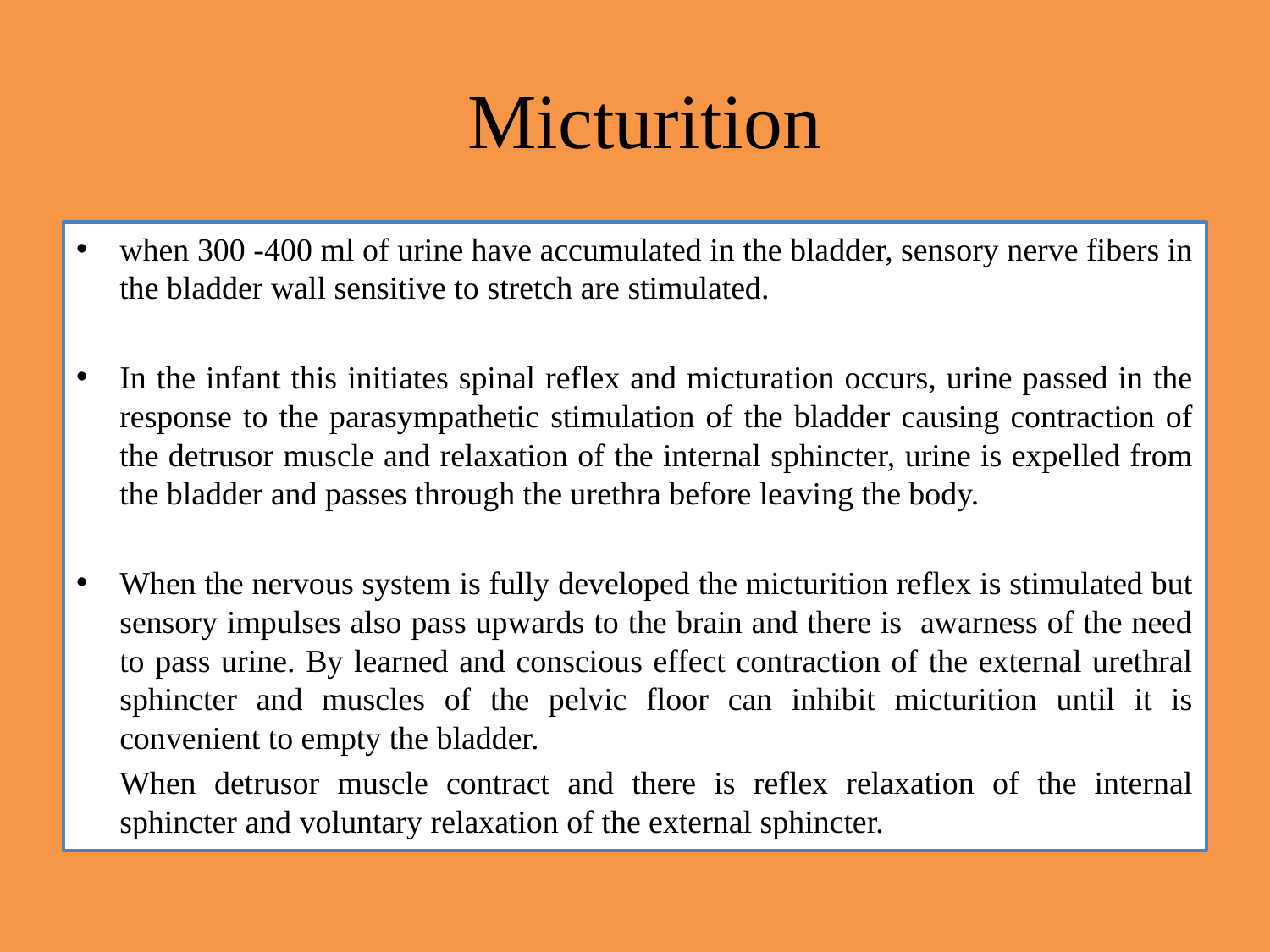

# Micturition
when 300 -400 ml of urine have accumulated in the bladder, sensory nerve fibers in the bladder wall sensitive to stretch are stimulated.

In the infant this initiates spinal reflex and micturation occurs, urine passed in the response to the parasympathetic stimulation of the bladder causing contraction of the detrusor muscle and relaxation of the internal sphincter, urine is expelled from the bladder and passes through the urethra before leaving the body.

When the nervous system is fully developed the micturition reflex is stimulated but sensory impulses also pass upwards to the brain and there is  awarness of the need to pass urine. By learned and conscious effect contraction of the external urethral sphincter and muscles of the pelvic floor can inhibit micturition until it is convenient to empty the bladder.
	When detrusor muscle contract and there is reflex relaxation of the internal sphincter and voluntary relaxation of the external sphincter.